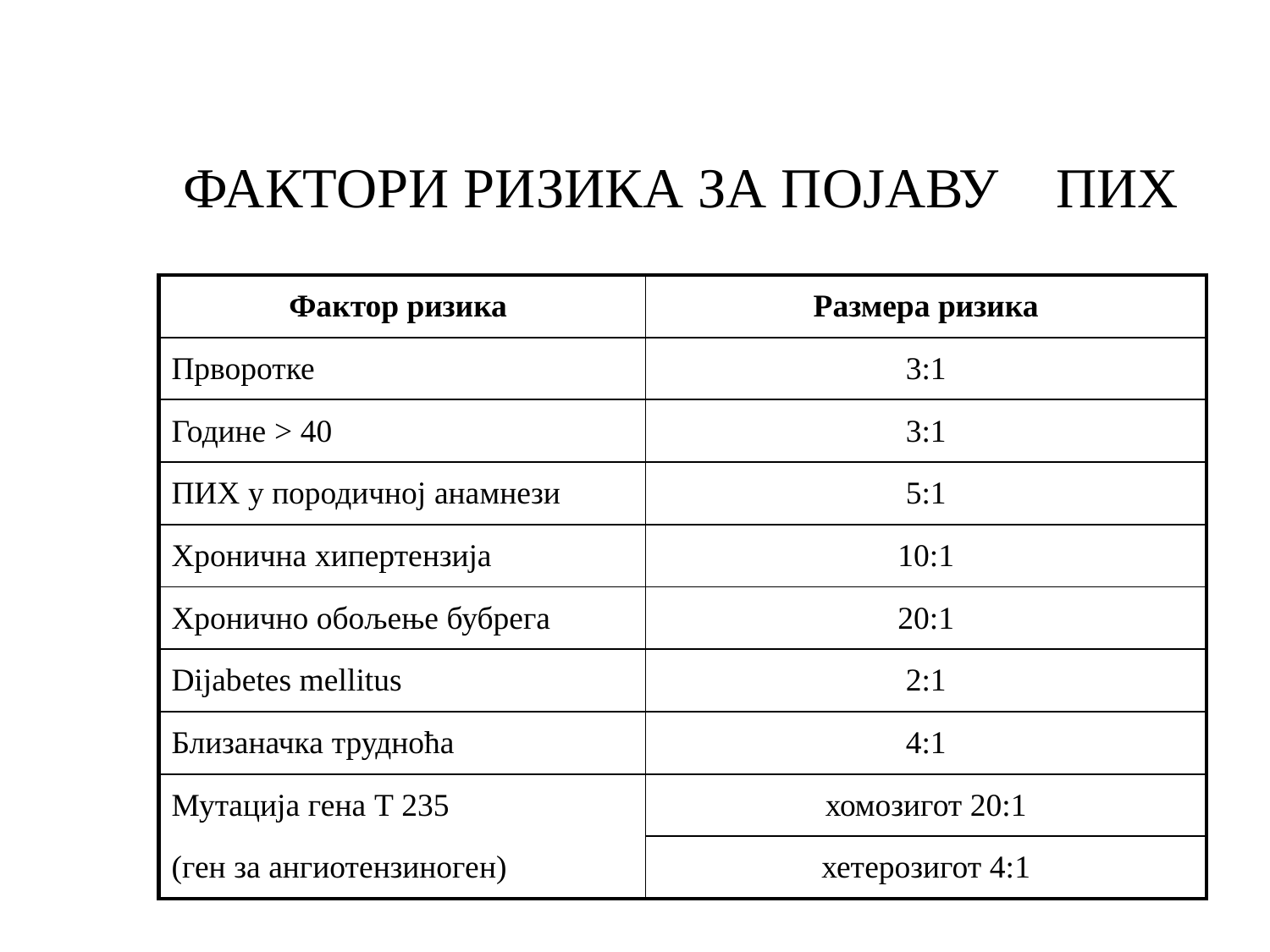

# ФАКТОРИ РИЗИКА ЗА ПОЈАВУ    ПИХ
| Фактор ризика | Размера ризика |
| --- | --- |
| Прворотке | 3:1 |
| Године > 40 | 3:1 |
| ПИХ у породичној анамнези | 5:1 |
| Хронична хипертензија | 10:1 |
| Хронично обољење бубрега | 20:1 |
| Dijabetes mellitus | 2:1 |
| Близаначка трудноћа | 4:1 |
| Мутација гена Т 235 | хомозигот 20:1 |
| (ген за ангиотензиноген) | хетерозигот 4:1 |